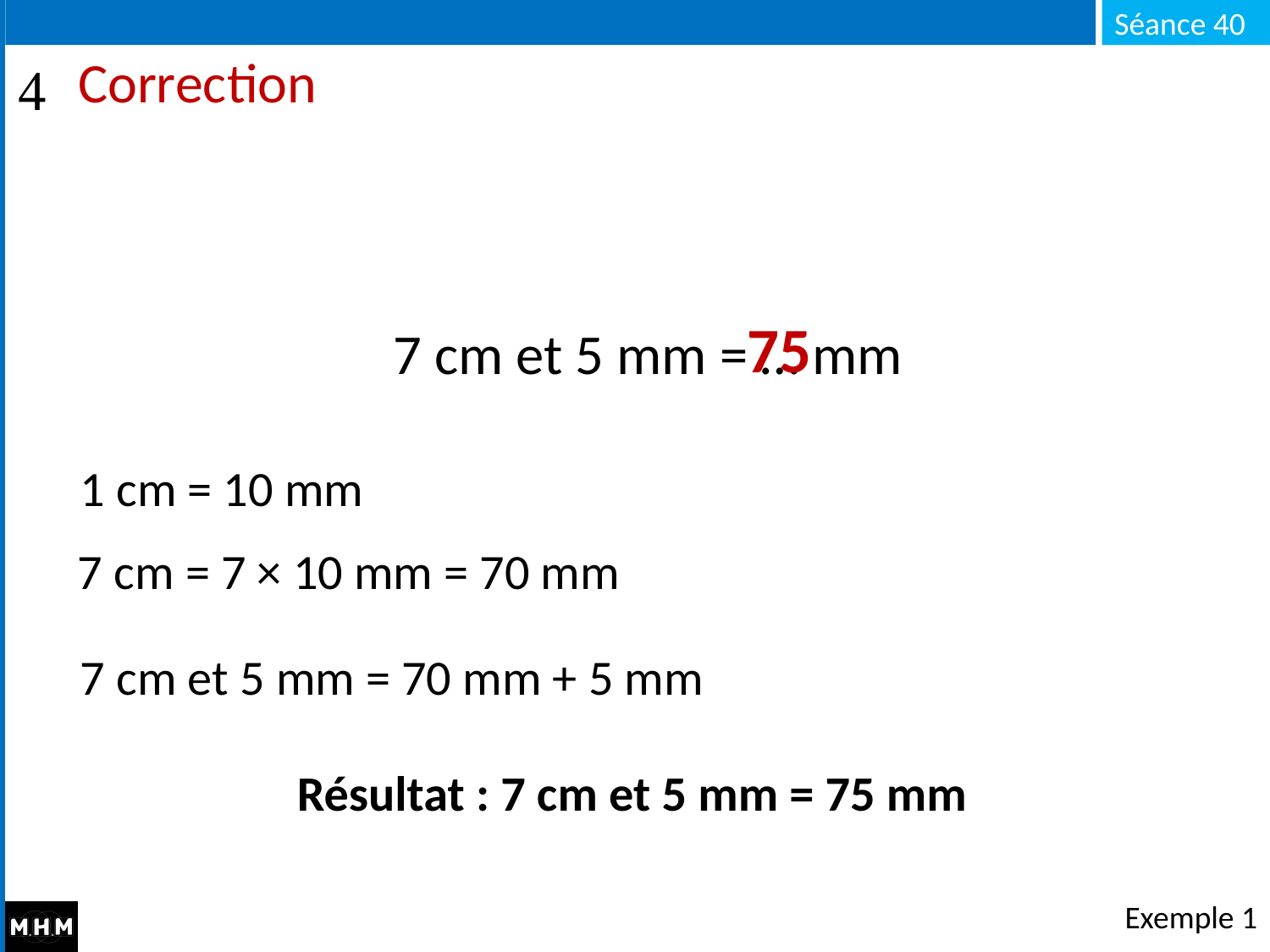

# Correction
75
7 cm et 5 mm = … mm
1 cm = 10 mm
7 cm = 7 × 10 mm = 70 mm
7 cm et 5 mm = 70 mm + 5 mm
Résultat : 7 cm et 5 mm = 75 mm
Exemple 1